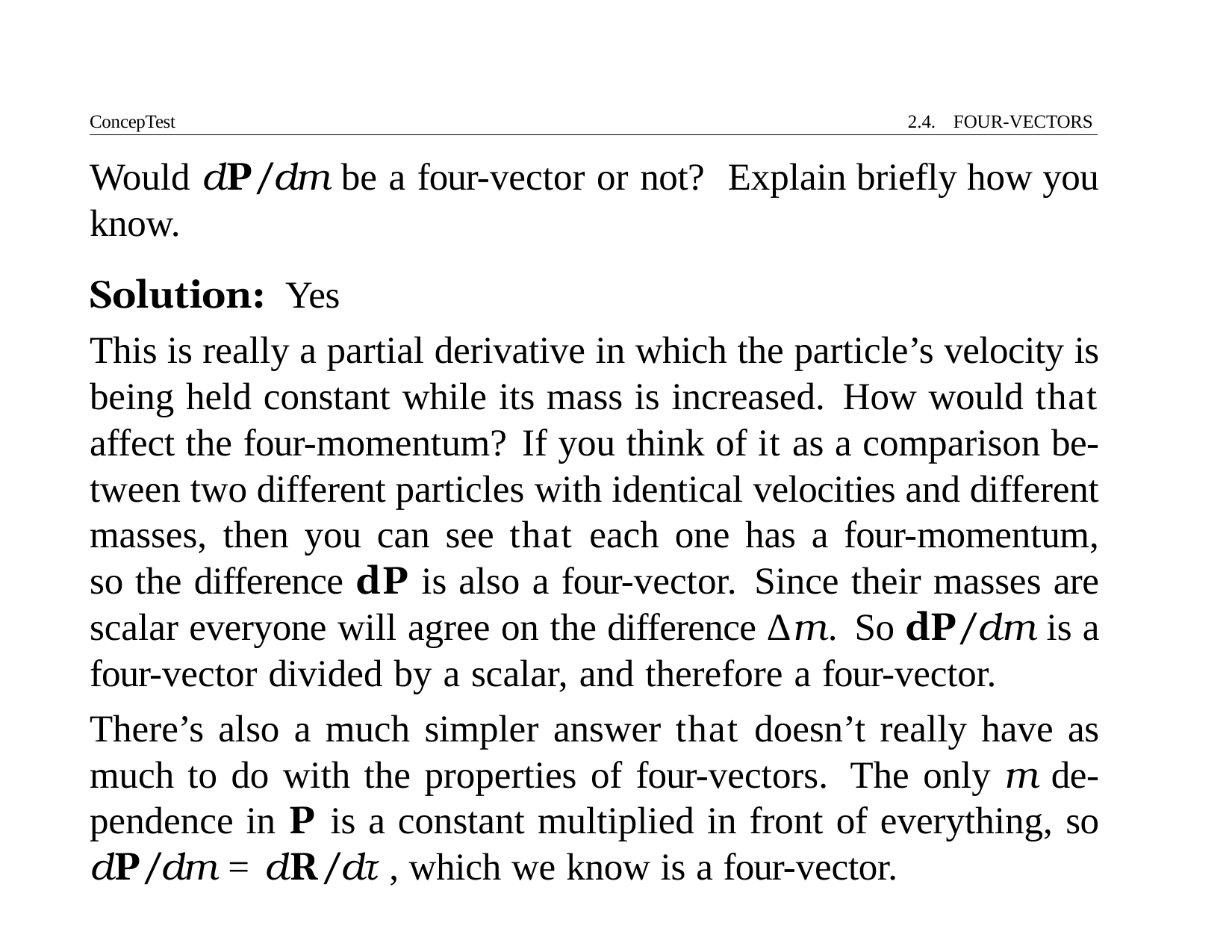

ConcepTest	2.4.  FOUR-VECTORS

# Would dP/dm be a four-vector or not?	Explain briefly how you know.
Solution:  Yes
This is really a partial derivative in which the particle’s velocity is being held constant while its mass is increased. How would that affect the four-momentum? If you think of it as a comparison be- tween two different particles with identical velocities and different masses, then you can see that each one has a four-momentum, so the difference dP is also a four-vector. Since their masses are scalar everyone will agree on the difference ∆m. So dP/dm is a four-vector divided by a scalar, and therefore a four-vector.
There’s also a much simpler answer that doesn’t really have as much to do with the properties of four-vectors.  The only m de- pendence in P is a constant multiplied in front of everything, so dP/dm = dR/dτ , which we know is a four-vector.